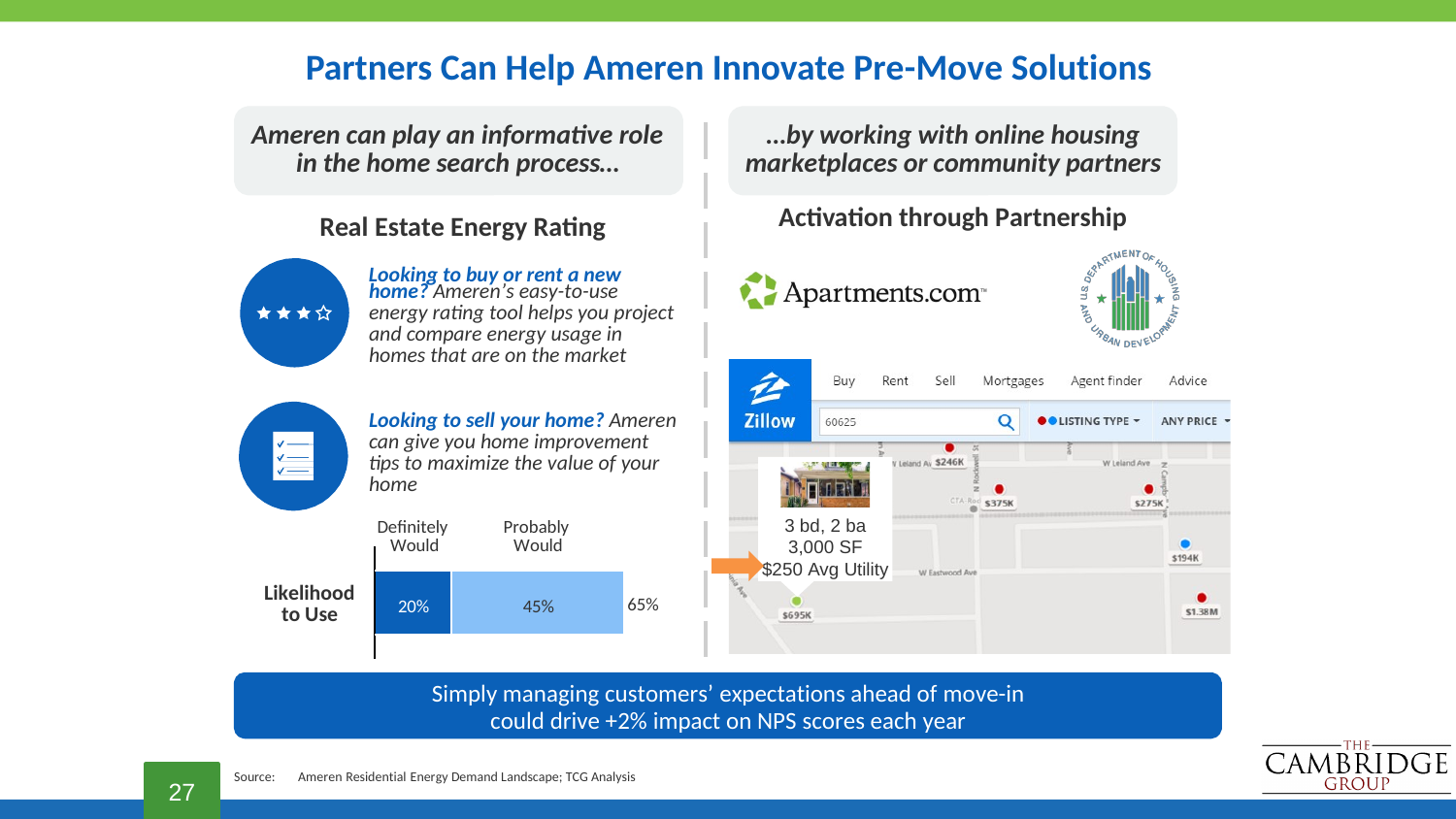

# Partners Can Help Ameren Innovate Pre-Move Solutions

Ameren can play an informative role in the home search process…
…by working with online housing marketplaces or community partners
Activation through Partnership

Real Estate Energy Rating
Looking to buy or rent a new

home? Ameren’s easy-to-use energy rating tool helps you project and compare energy usage in homes that are on the market

Looking to sell your home? Ameren can give you home improvement tips to maximize the value of your home

3 bd, 2 ba
3,000 SF
$250 Avg Utility
Definitely Would
Probably Would

Likelihood to Use
65%
20%
45%

Simply managing customers’ expectations ahead of move-in
could drive +2% impact on NPS scores each year
27
Source:
Ameren Residential Energy Demand Landscape; TCG Analysis